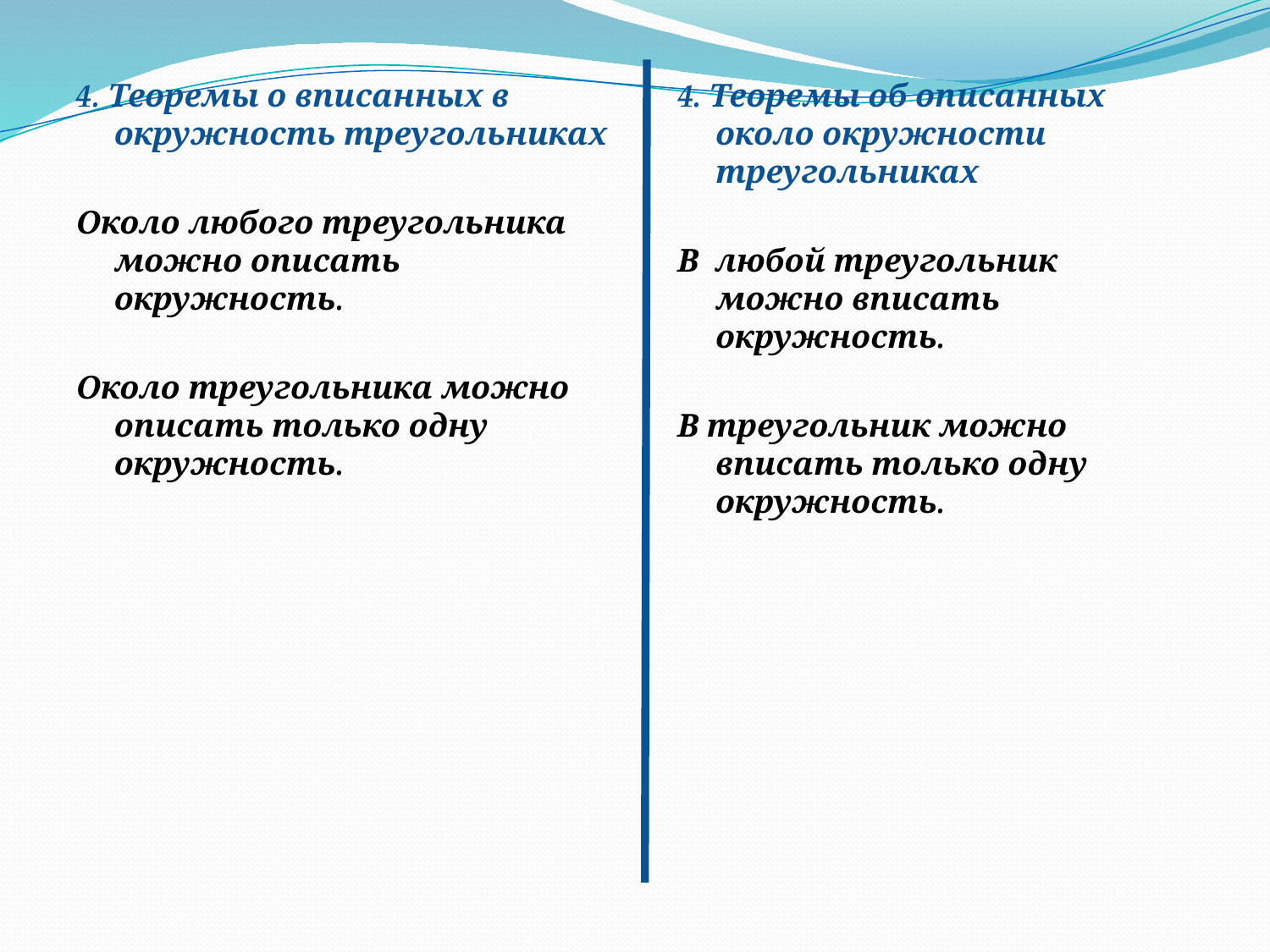

4. Теоремы о вписанных в окружность треугольниках

Около любого треугольника можно описать окружность.

Около треугольника можно описать только одну окружность.
4. Теоремы об описанных около окружности треугольниках

В  любой треугольник можно вписать окружность.

В треугольник можно вписать только одну окружность.